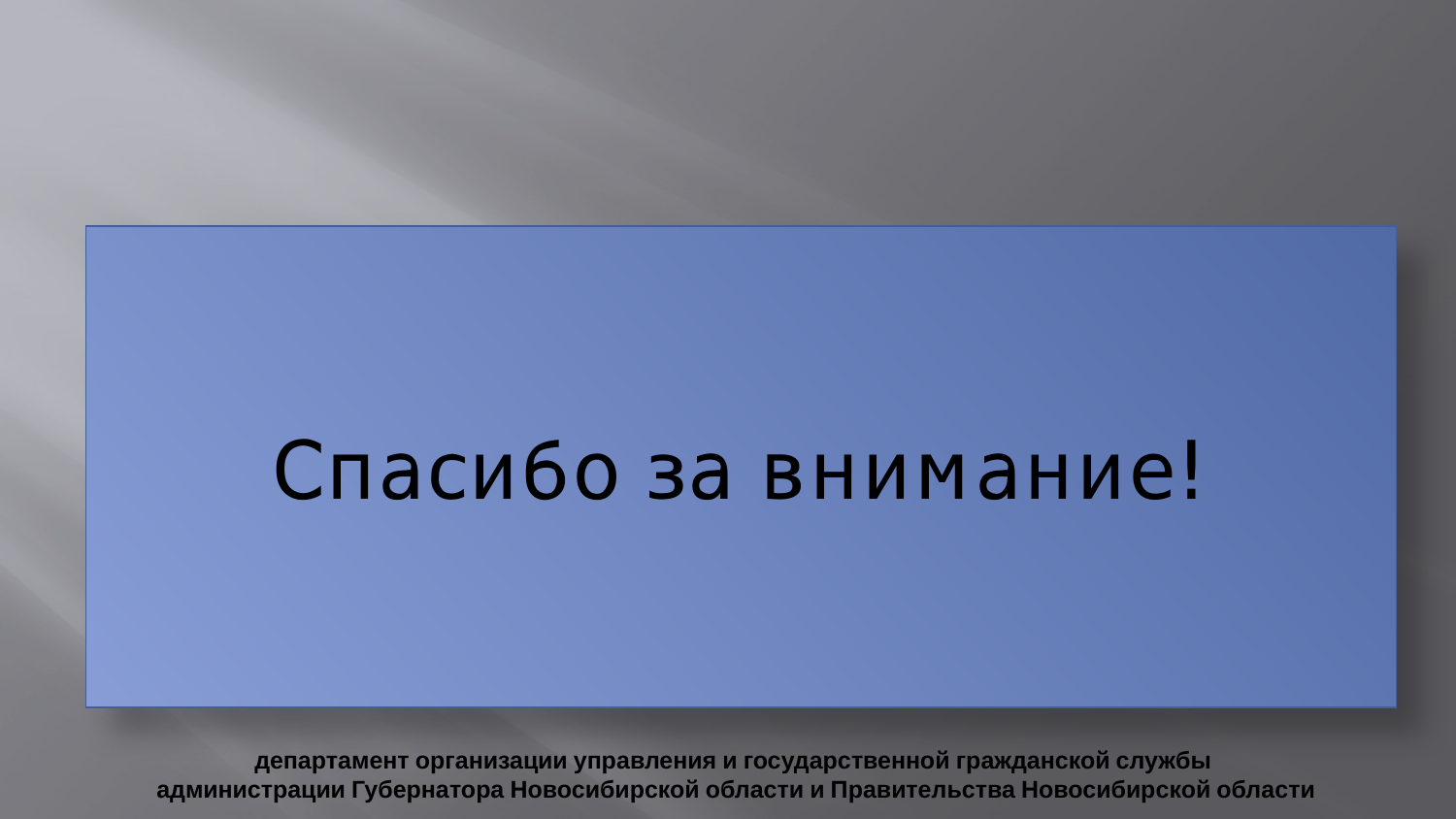

# Спасибо за внимание!
департамент организации управления и государственной гражданской службы
 администрации Губернатора Новосибирской области и Правительства Новосибирской области